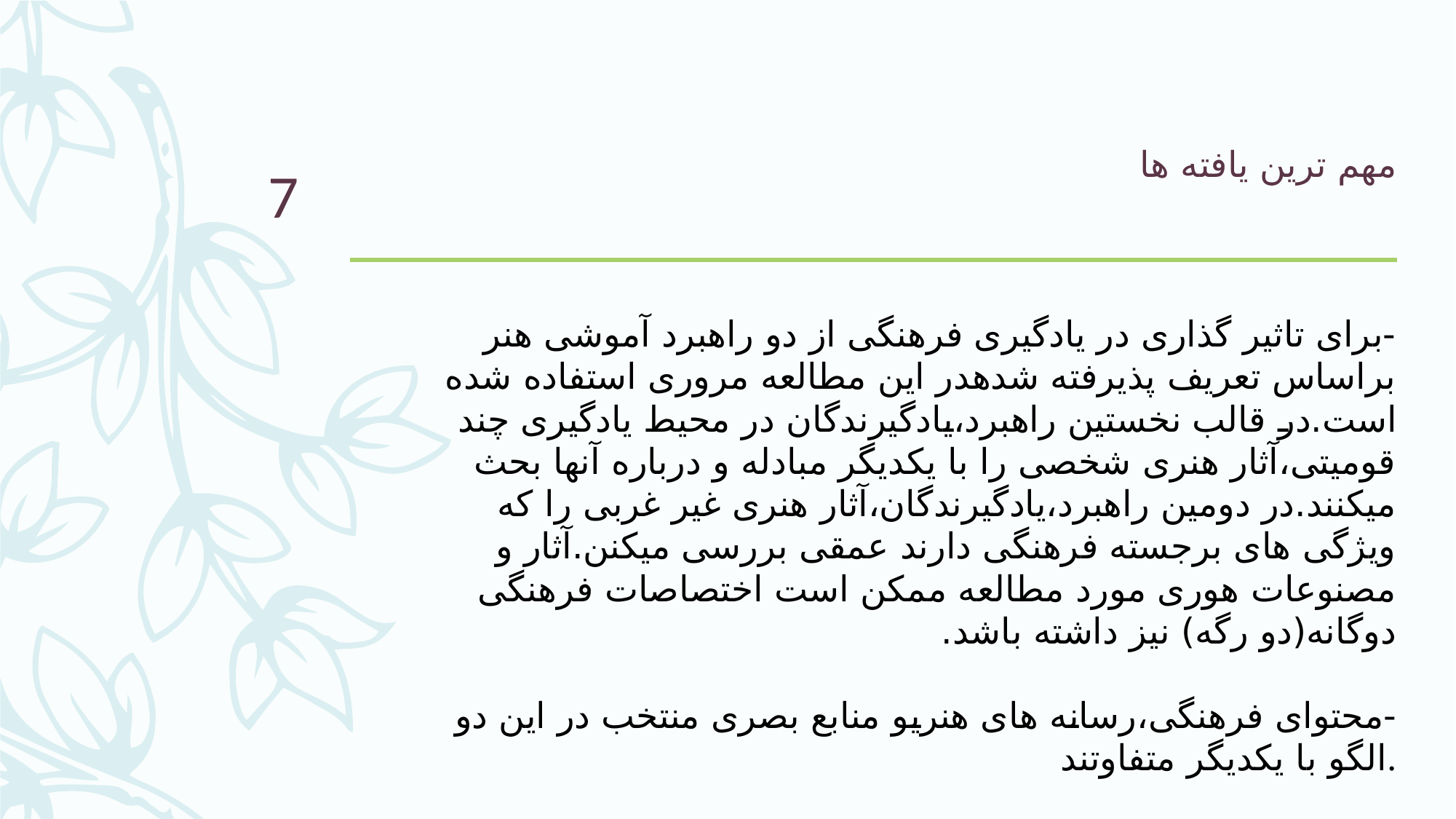

7
# مهم ترین یافته ها -برای تاثیر گذاری در یادگیری فرهنگی از دو راهبرد آموشی هنر براساس تعریف پذیرفته شدهدر این مطالعه مروری استفاده شده است.در قالب نخستین راهبرد،یادگیرندگان در محیط یادگیری چند قومیتی،آثار هنری شخصی را با یکدیگر مبادله و درباره آنها بحث میکنند.در دومین راهبرد،یادگیرندگان،آثار هنری غیر غربی را که ویژگی های برجسته فرهنگی دارند عمقی بررسی میکنن.آثار و مصنوعات هوری مورد مطالعه ممکن است اختصاصات فرهنگی دوگانه(دو رگه) نیز داشته باشد. -محتوای فرهنگی،رسانه های هنریو منابع بصری منتخب در این دو الگو با یکدیگر متفاوتند.